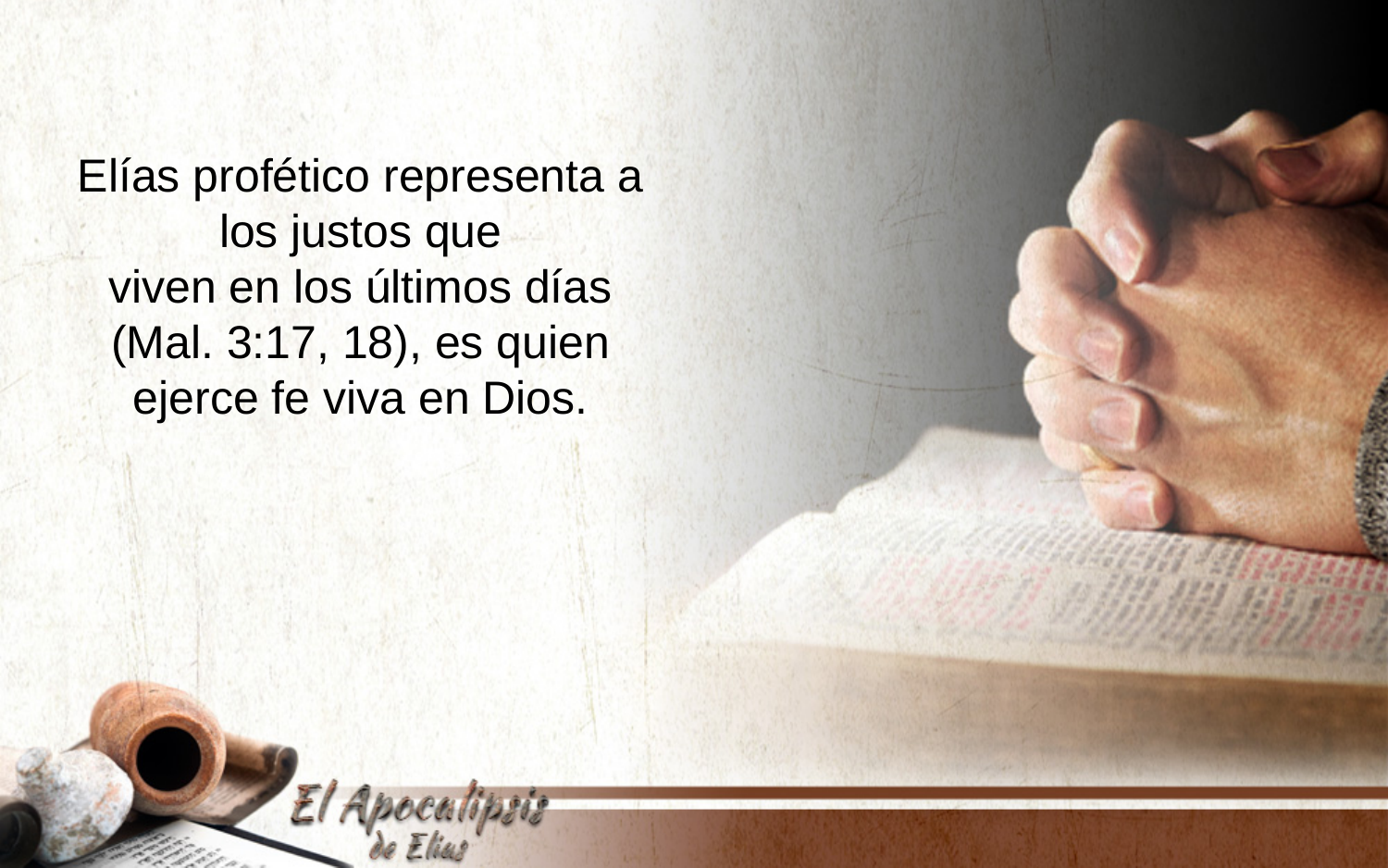

Elías profético representa a los justos que
viven en los últimos días (Mal. 3:17, 18), es quien ejerce fe viva en Dios.